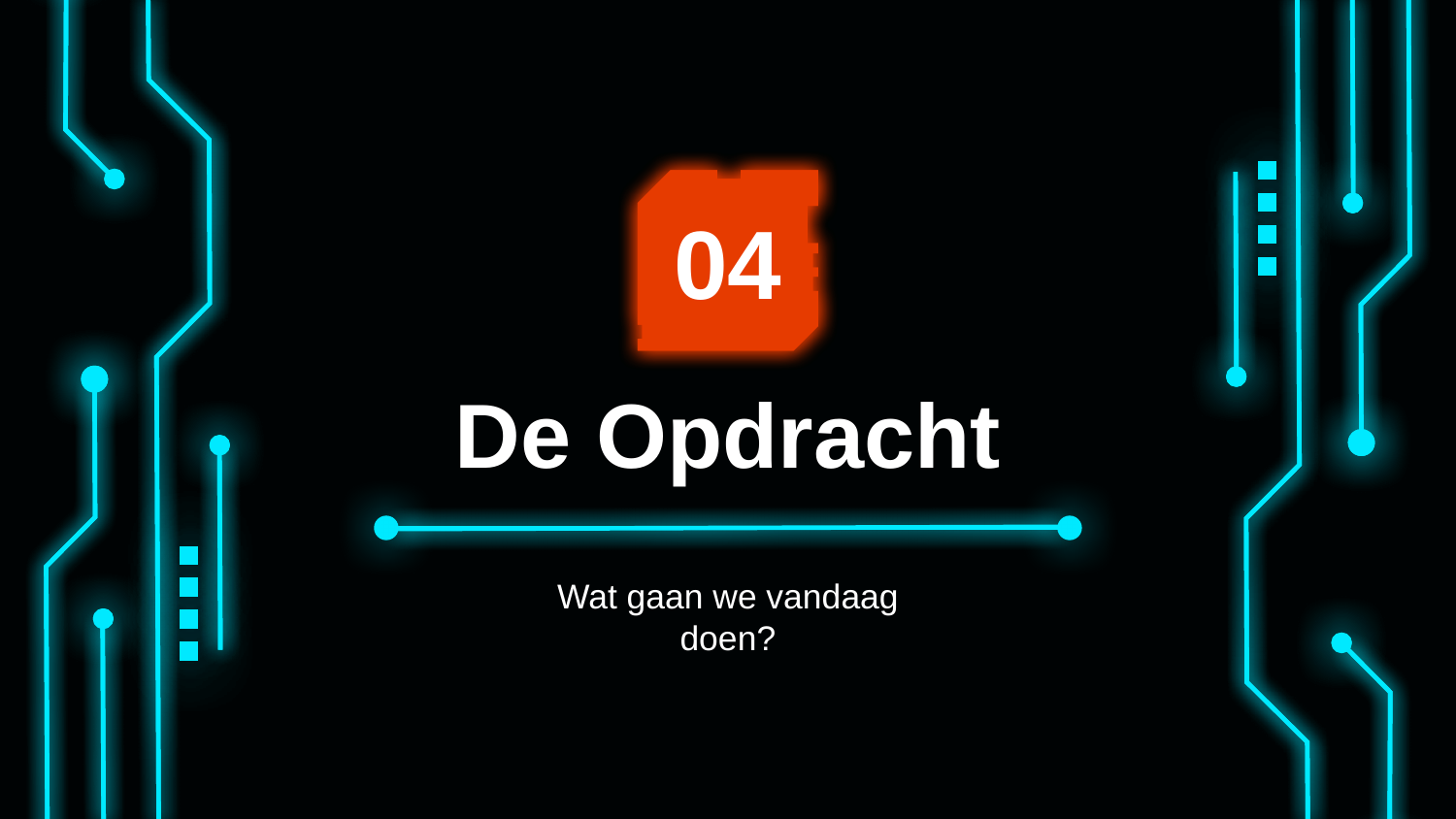

04
# De Opdracht

Wat gaan we vandaag doen?